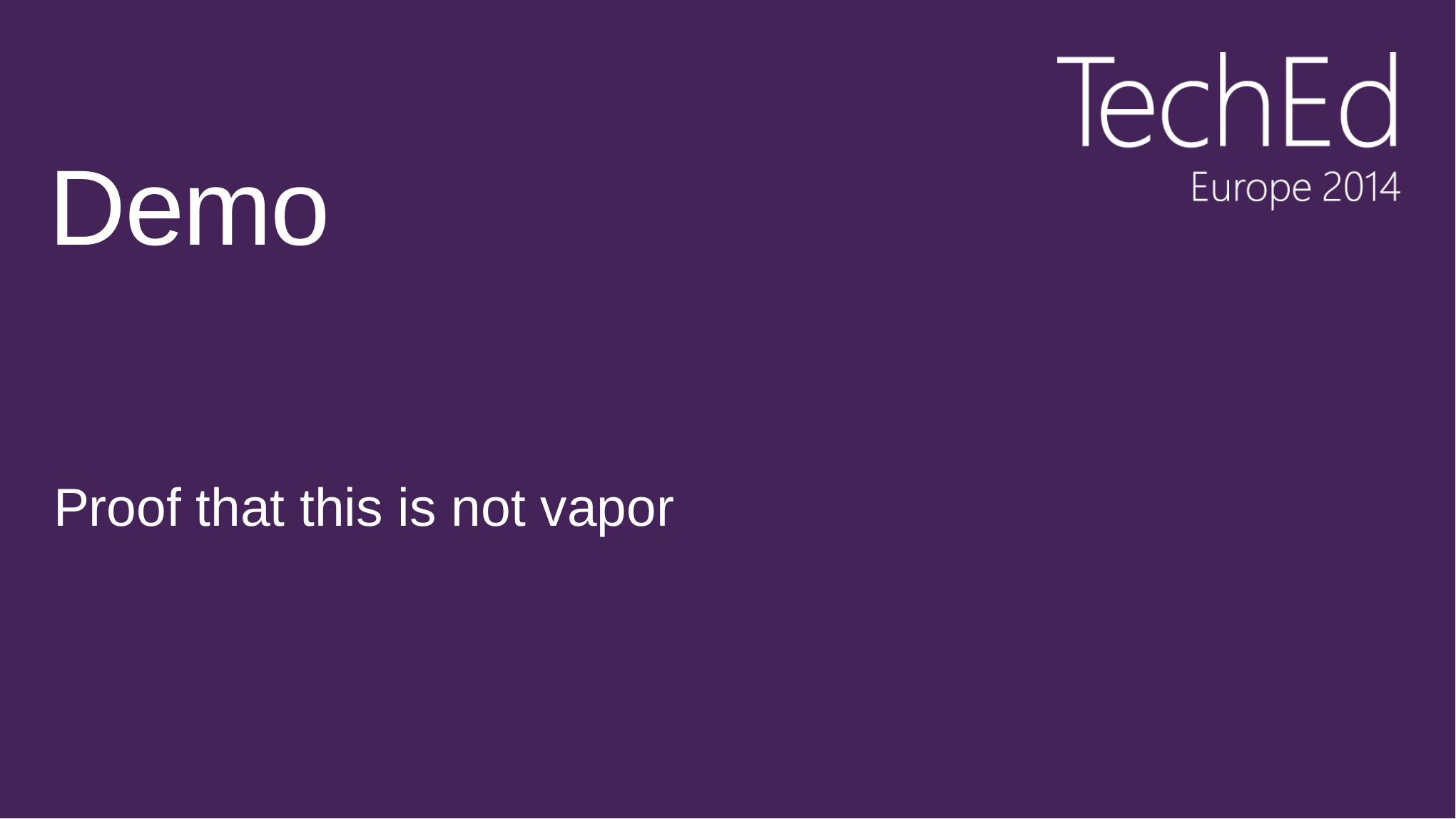

# Demo
Proof that this is not vapor